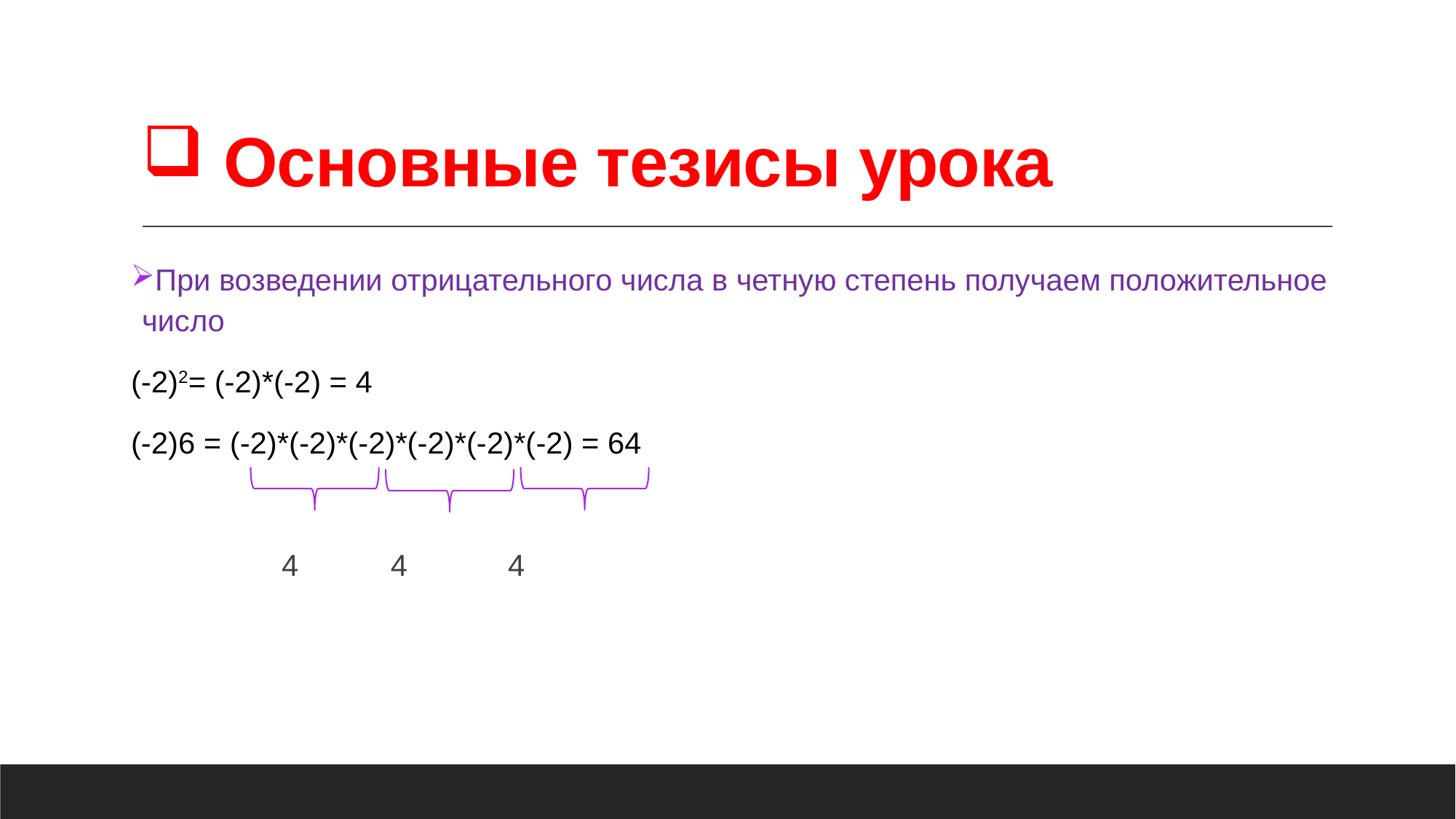

# Основные тезисы урока
При возведении отрицательного числа в четную степень получаем положительное число
(-2)2= (-2)*(-2) = 4
(-2)6 = (-2)*(-2)*(-2)*(-2)*(-2)*(-2) = 64

                  4           4            4